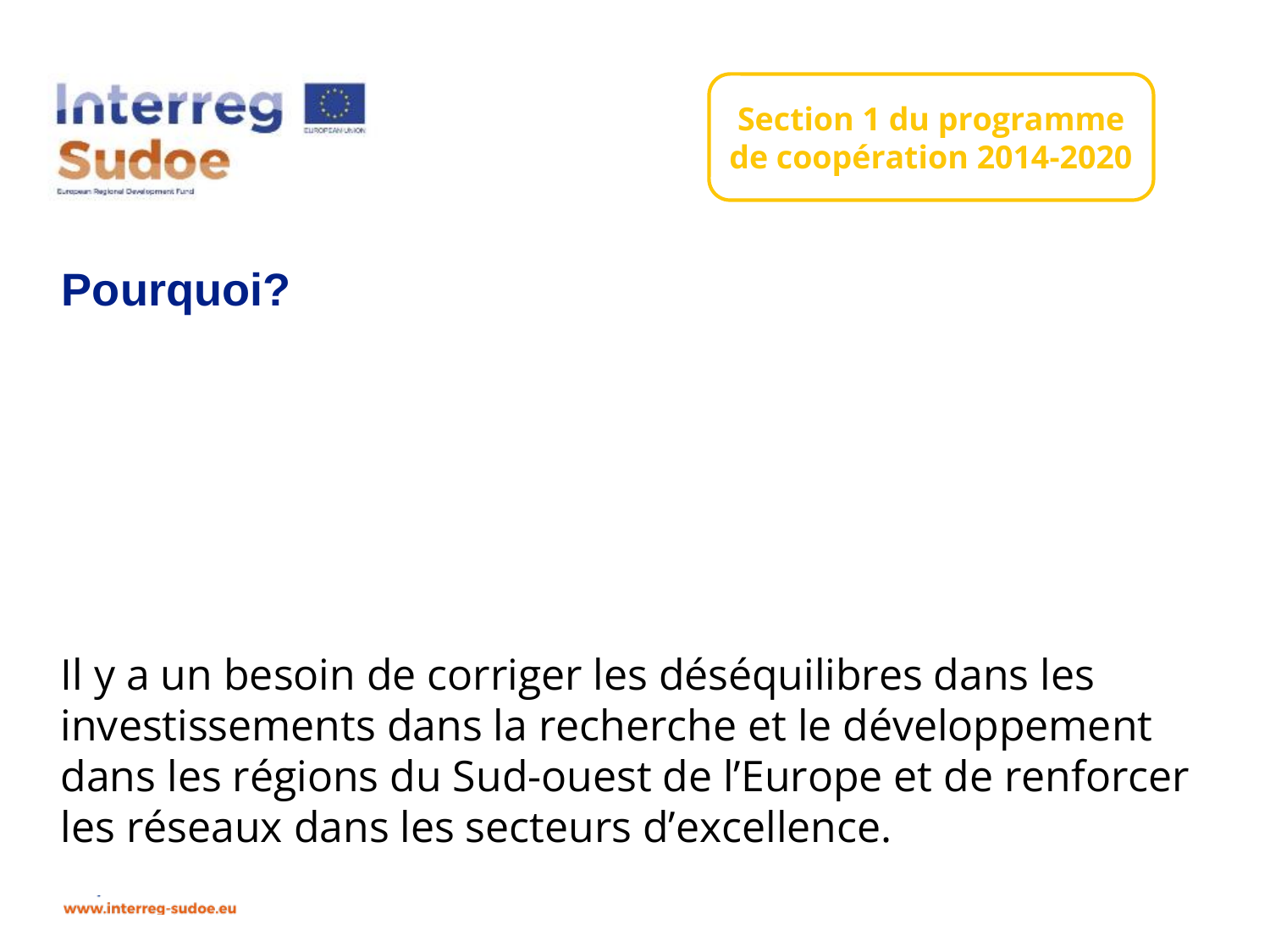

Il y a un besoin de corriger les déséquilibres dans les investissements dans la recherche et le développement dans les régions du Sud-ouest de l’Europe et de renforcer les réseaux dans les secteurs d’excellence.
Section 1 du programme de coopération 2014-2020
# Pourquoi?